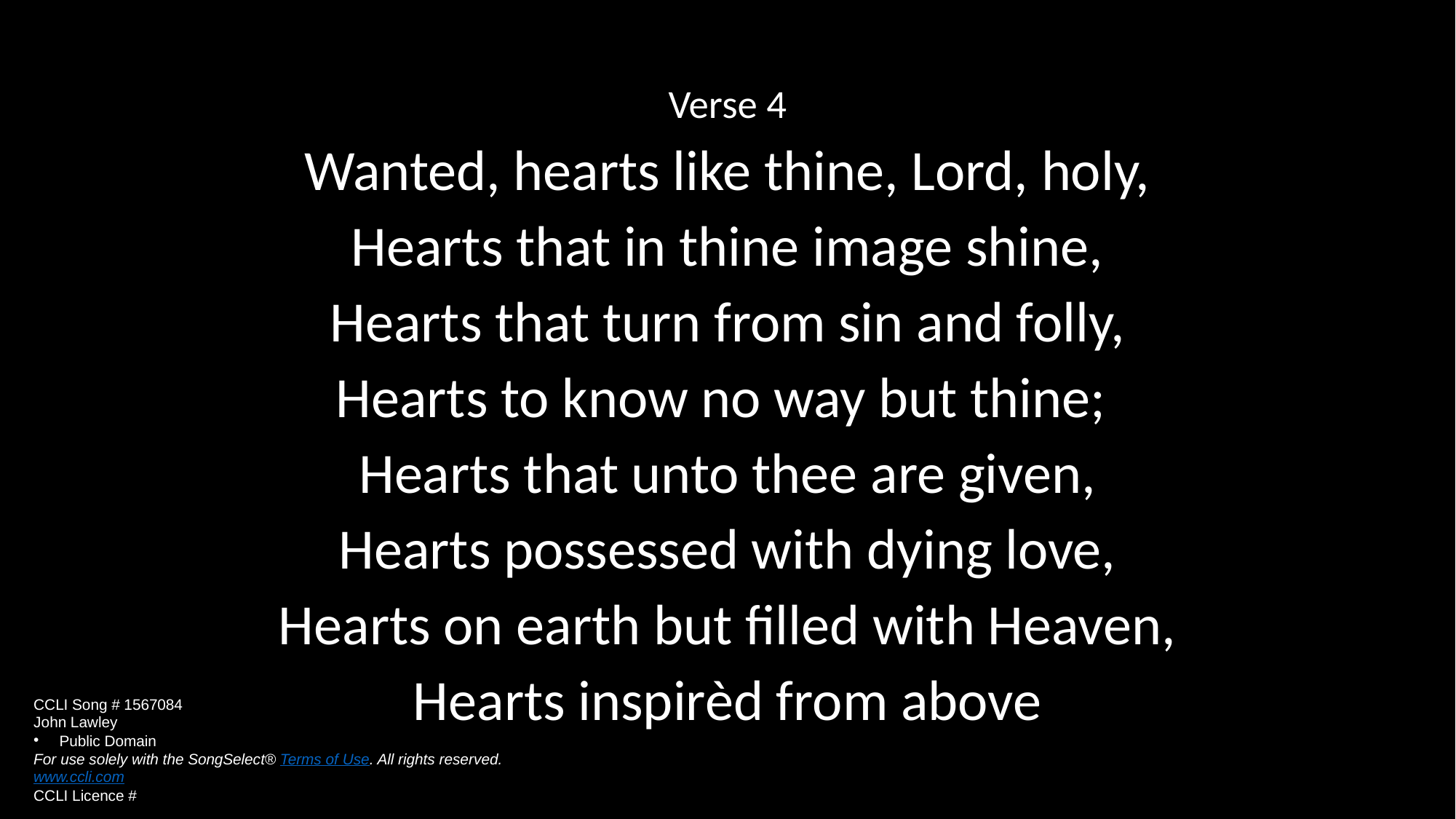

Verse 4
Wanted, hearts like thine, Lord, holy,
Hearts that in thine image shine,
Hearts that turn from sin and folly,
Hearts to know no way but thine;
Hearts that unto thee are given,
Hearts possessed with dying love,
Hearts on earth but filled with Heaven,
Hearts inspirèd from above
CCLI Song # 1567084
John Lawley
Public Domain
For use solely with the SongSelect® Terms of Use. All rights reserved. www.ccli.com
CCLI Licence #